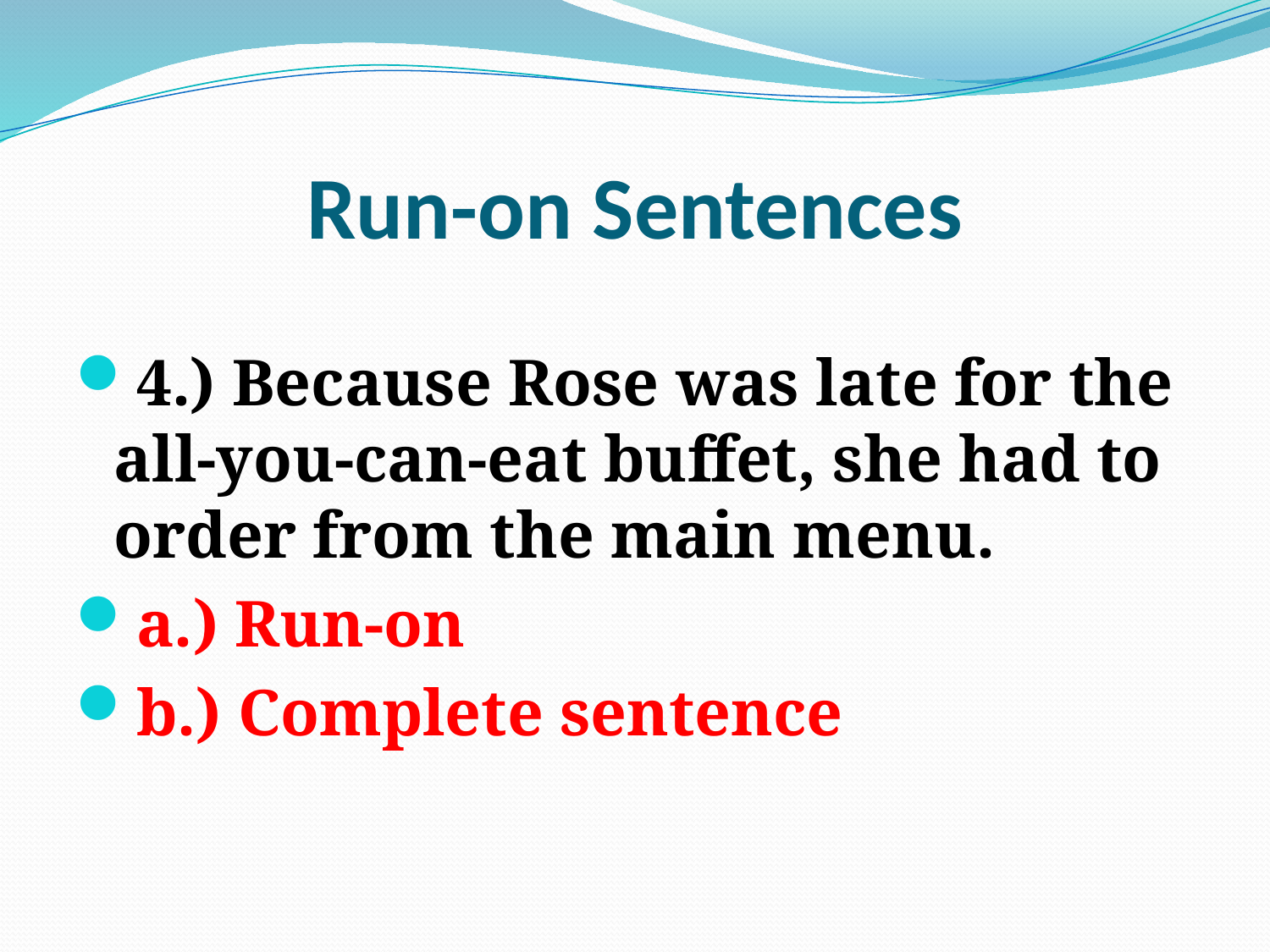

# Run-on Sentences

4.) Because Rose was late for the all-you-can-eat buffet, she had to order from the main menu.
a.) Run-on
b.) Complete sentence